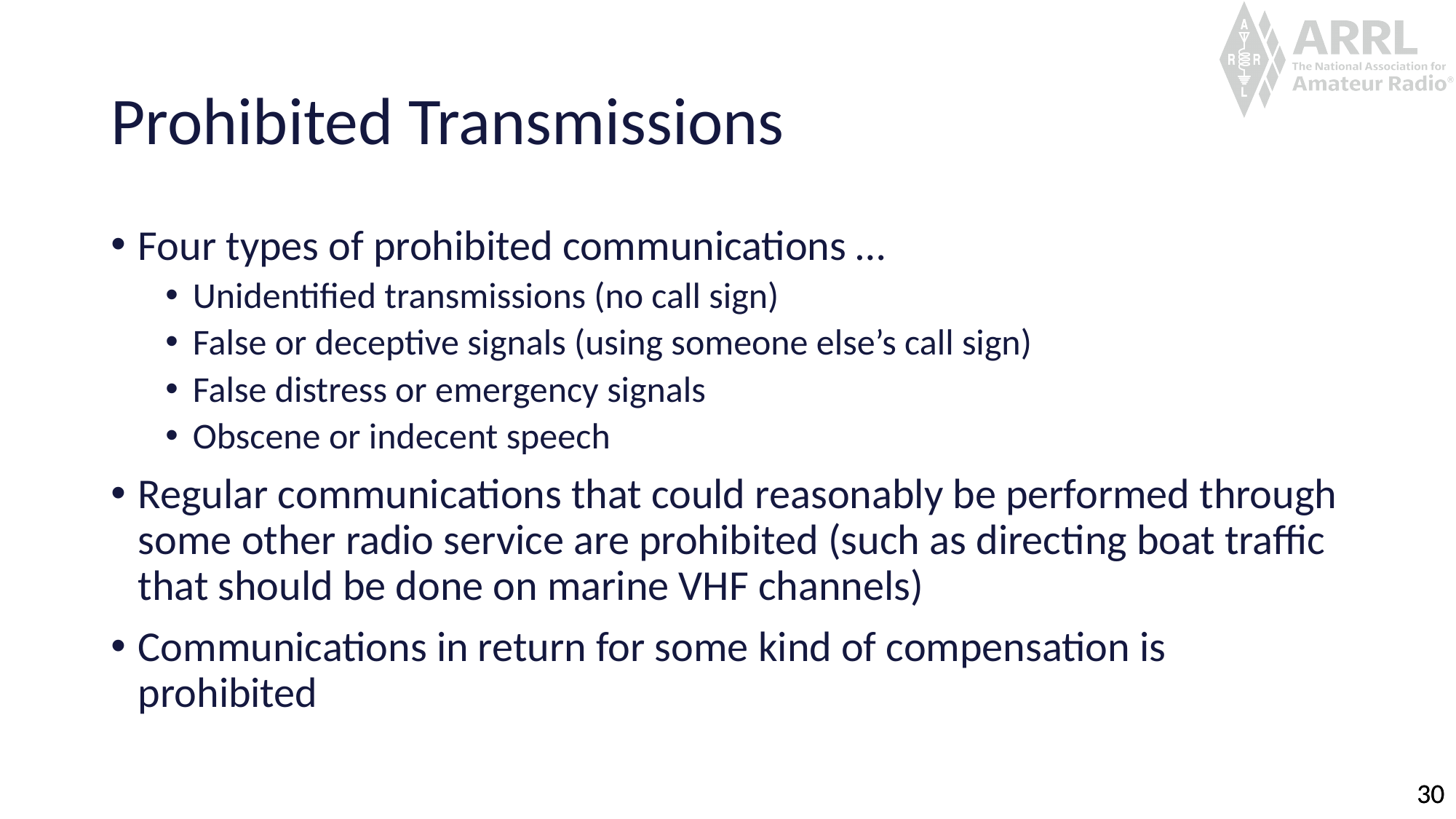

# Prohibited Transmissions
Four types of prohibited communications …
Unidentified transmissions (no call sign)
False or deceptive signals (using someone else’s call sign)
False distress or emergency signals
Obscene or indecent speech
Regular communications that could reasonably be performed through some other radio service are prohibited (such as directing boat traffic that should be done on marine VHF channels)
Communications in return for some kind of compensation is prohibited